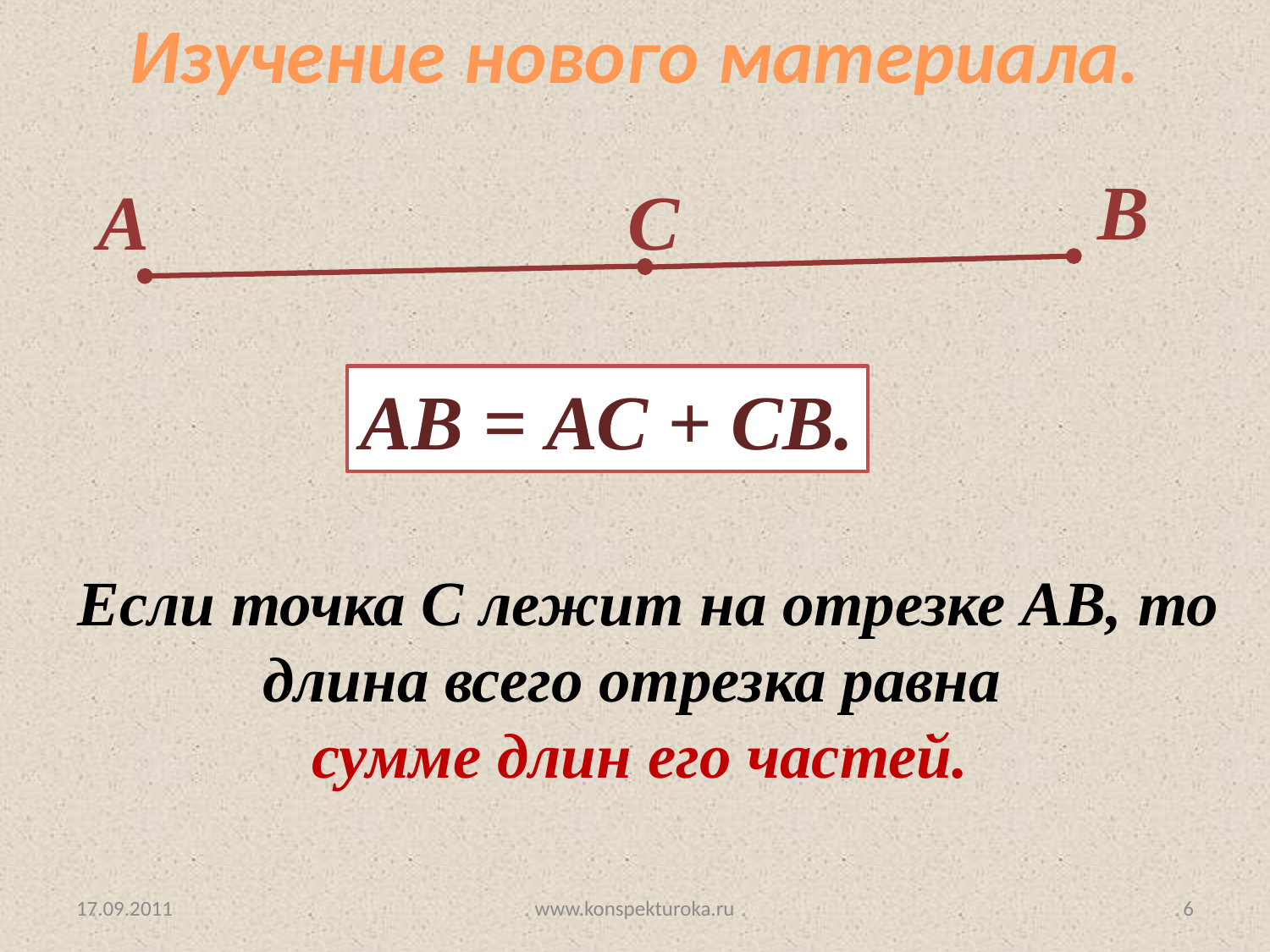

Изучение нового материала.
В
А
С
АВ = АС + СВ.
 Если точка С лежит на отрезке АВ, то длина всего отрезка равна
сумме длин его частей.
17.09.2011
www.konspekturoka.ru
6